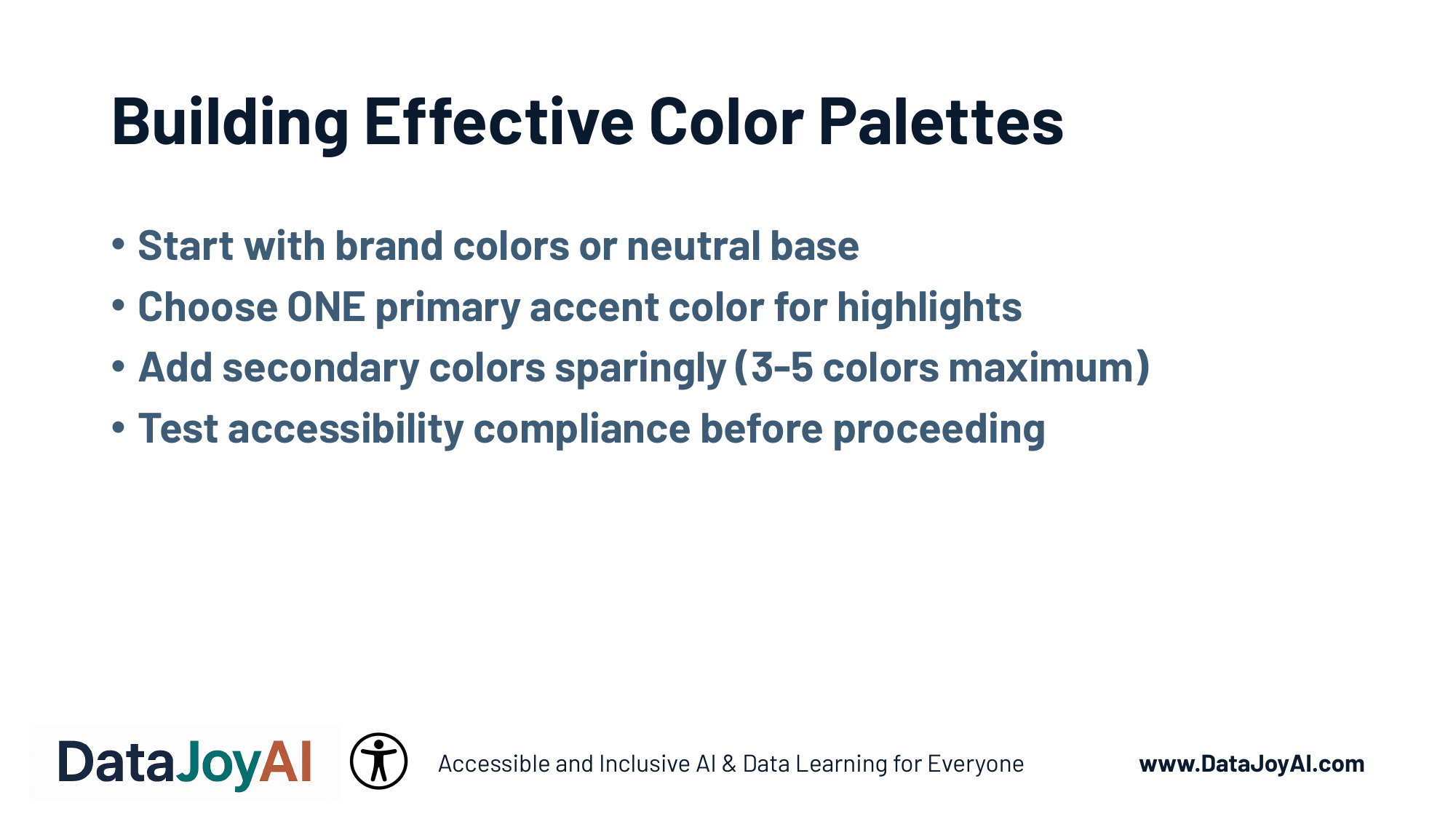

# Building Effective Color Palettes
Start with brand colors or neutral base
Choose ONE primary accent color for highlights
Add secondary colors sparingly (3-5 colors maximum)
Test accessibility compliance before proceeding